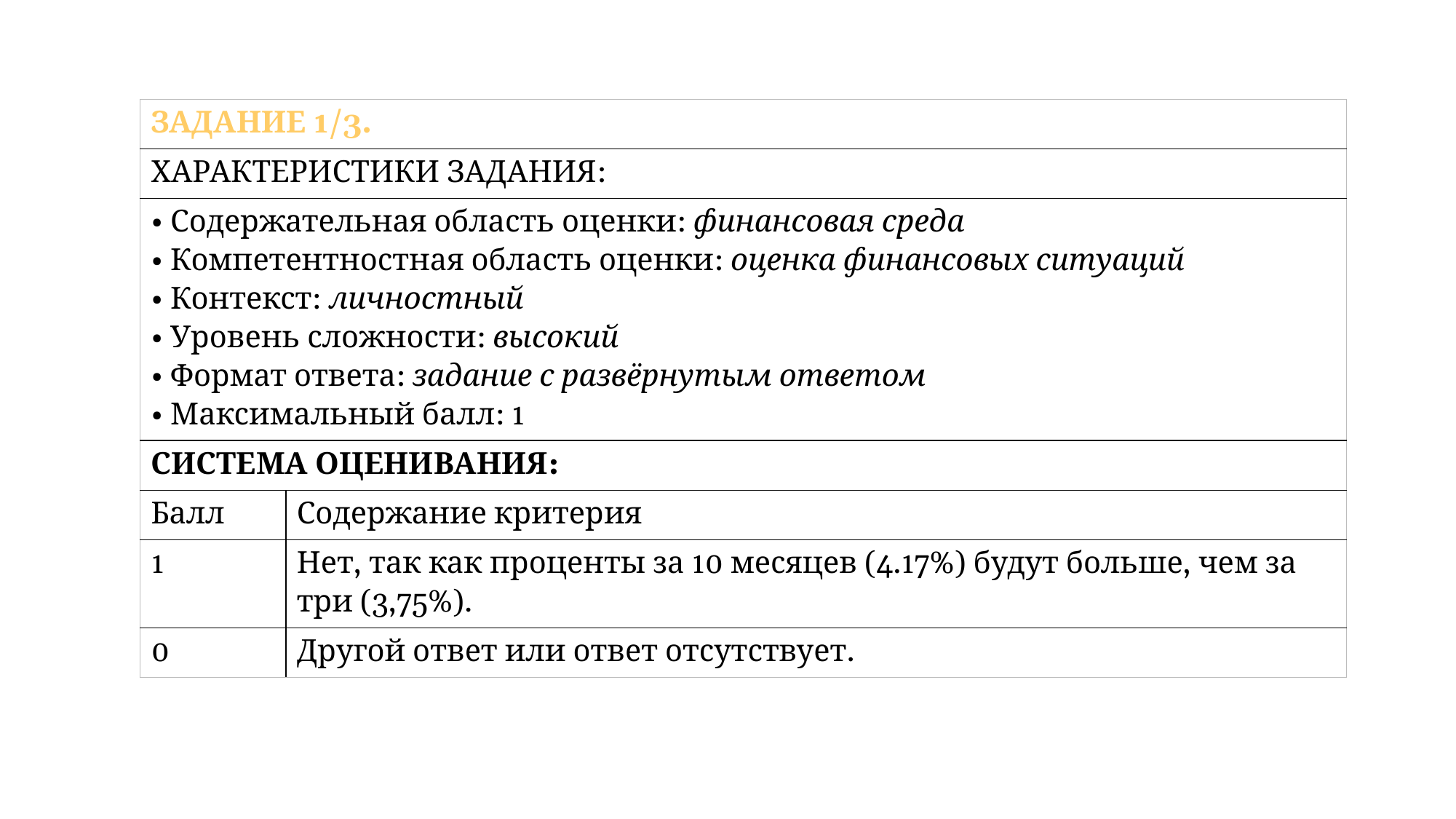

| ЗАДАНИЕ 1/3. |  |
| --- | --- |
| ХАРАКТЕРИСТИКИ ЗАДАНИЯ: |  |
| • Содержательная область оценки: финансовая среда • Компетентностная область оценки: оценка финансовых ситуаций • Контекст: личностный • Уровень сложности: высокий • Формат ответа: задание с развёрнутым ответом • Максимальный балл: 1 |  |
| СИСТЕМА ОЦЕНИВАНИЯ: |  |
| Балл | Содержание критерия |
| 1 | Нет, так как проценты за 10 месяцев (4.17%) будут больше, чем за три (3,75%). |
| 0 | Другой ответ или ответ отсутствует. |